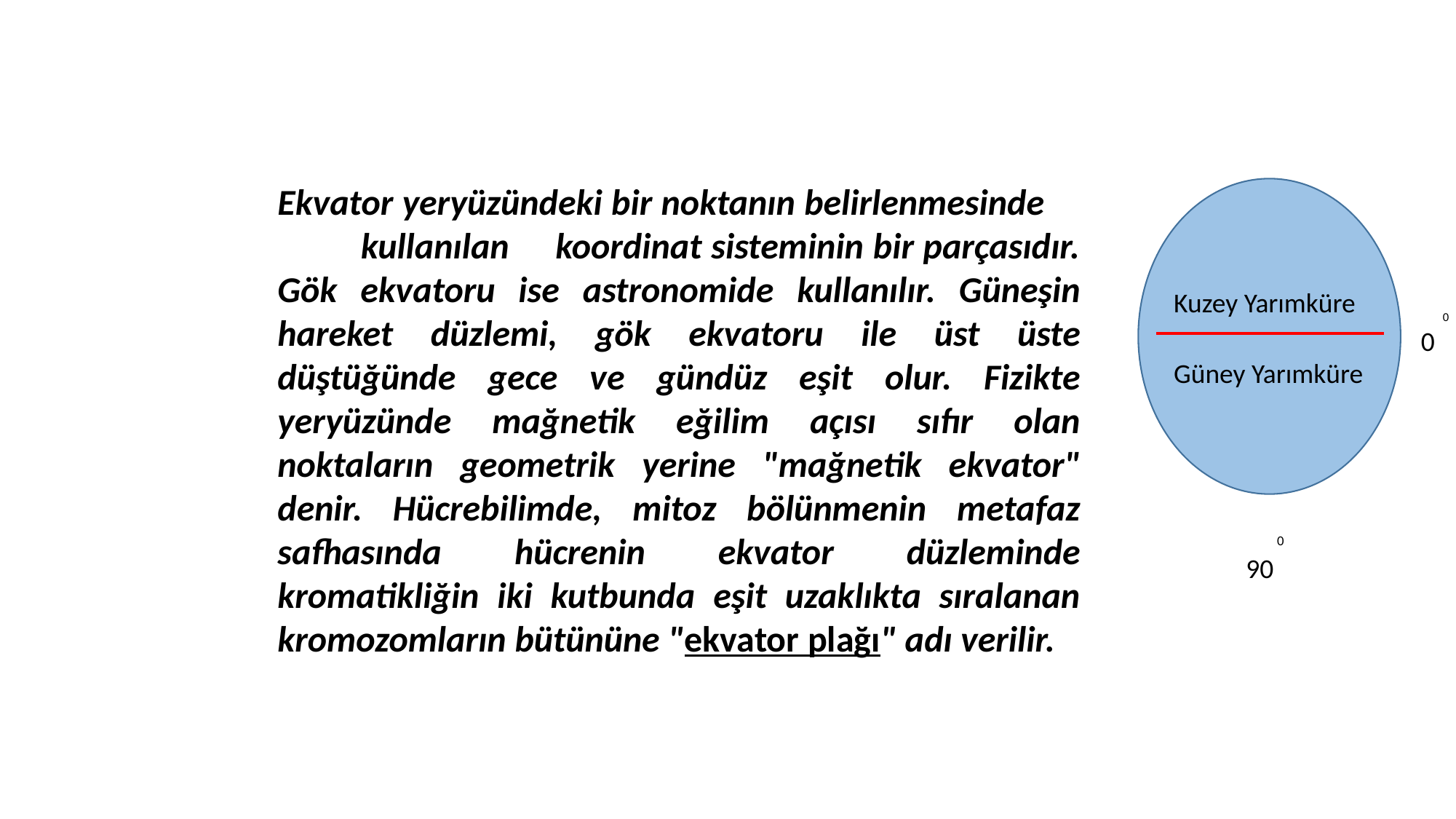

Ekvator yeryüzündeki bir noktanın belirlenmesinde              kullanılan     koordinat sisteminin bir parçasıdır. Gök ekvatoru ise astronomide kullanılır. Güneşin hareket düzlemi, gök ekvatoru ile üst üste düştüğünde gece ve gündüz eşit olur. Fizikte yeryüzünde mağnetik eğilim açısı sıfır olan noktaların geometrik yerine "mağnetik ekvator" denir. Hücrebilimde, mitoz bölünmenin metafaz safhasında hücrenin ekvator düzleminde kromatikliğin iki kutbunda eşit uzaklıkta sıralanan kromozomların bütününe "ekvator plağı" adı verilir.

Kuzey Yarımküre
        0
0

Güney Yarımküre

          0
          90